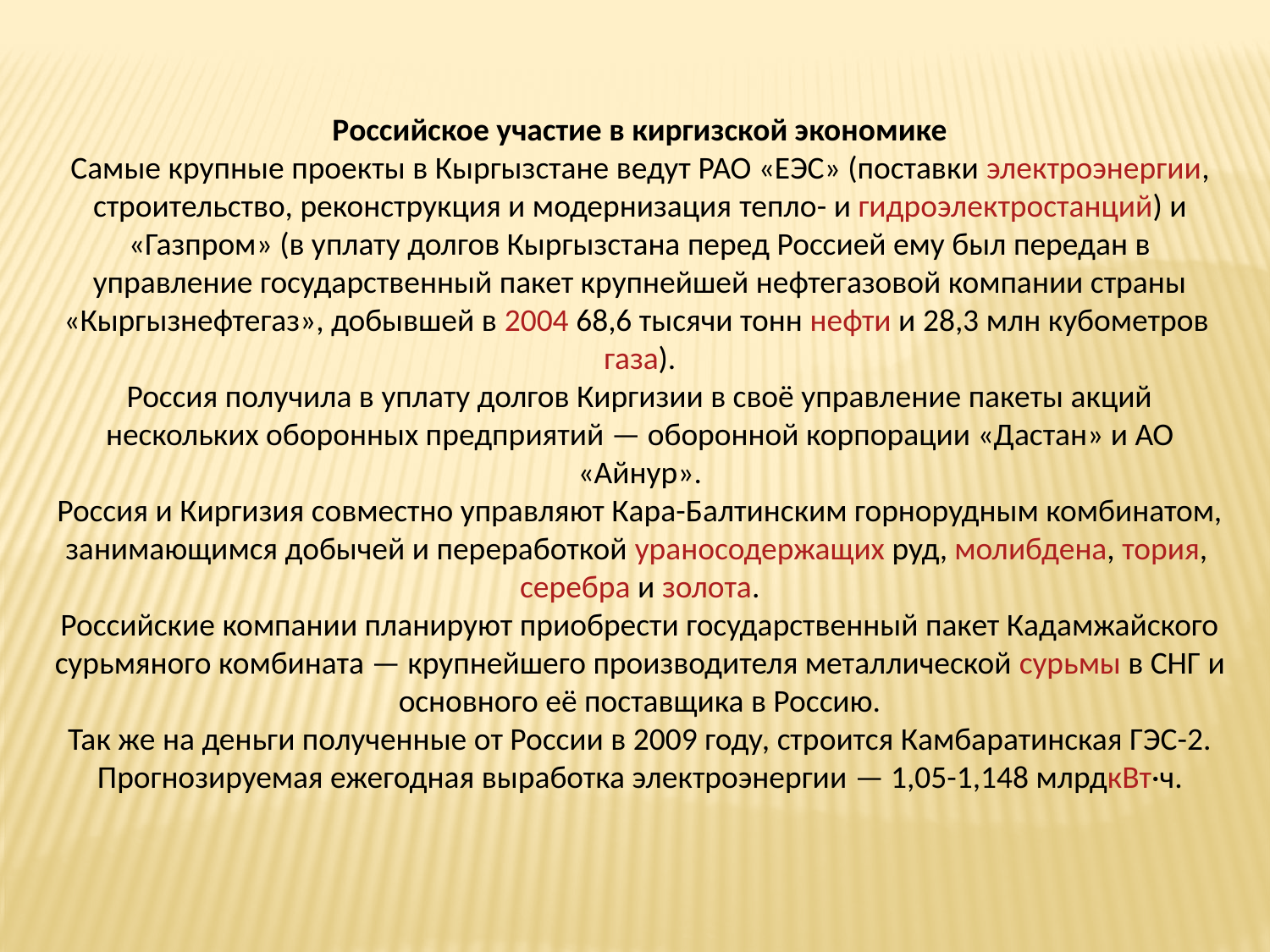

Российское участие в киргизской экономике
Самые крупные проекты в Кыргызстане ведут РАО «ЕЭС» (поставки электроэнергии, строительство, реконструкция и модернизация тепло- и гидроэлектростанций) и «Газпром» (в уплату долгов Кыргызстана перед Россией ему был передан в управление государственный пакет крупнейшей нефтегазовой компании страны «Кыргызнефтегаз», добывшей в 2004 68,6 тысячи тонн нефти и 28,3 млн кубометров газа).
Россия получила в уплату долгов Киргизии в своё управление пакеты акций нескольких оборонных предприятий — оборонной корпорации «Дастан» и АО «Айнур».
Россия и Киргизия совместно управляют Кара-Балтинским горнорудным комбинатом, занимающимся добычей и переработкой ураносодержащих руд, молибдена, тория, серебра и золота.
Российские компании планируют приобрести государственный пакет Кадамжайского сурьмяного комбината — крупнейшего производителя металлической сурьмы в СНГ и основного её поставщика в Россию.
Так же на деньги полученные от России в 2009 году, строится Камбаратинская ГЭС-2. Прогнозируемая ежегодная выработка электроэнергии — 1,05-1,148 млрдкВт·ч.